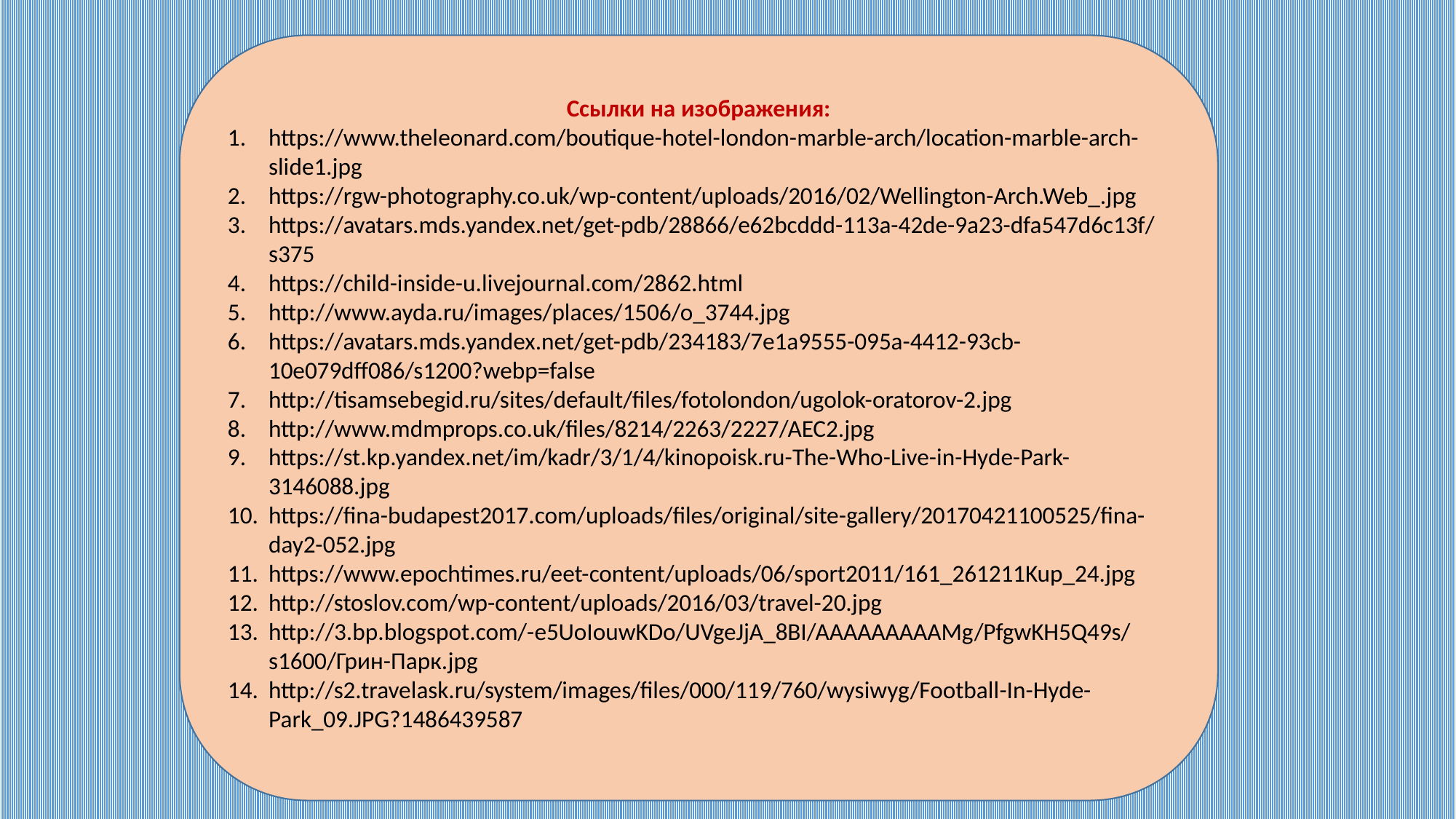

Ссылки на изображения:
https://www.theleonard.com/boutique-hotel-london-marble-arch/location-marble-arch-slide1.jpg
https://rgw-photography.co.uk/wp-content/uploads/2016/02/Wellington-Arch.Web_.jpg
https://avatars.mds.yandex.net/get-pdb/28866/e62bcddd-113a-42de-9a23-dfa547d6c13f/s375
https://child-inside-u.livejournal.com/2862.html
http://www.ayda.ru/images/places/1506/o_3744.jpg
https://avatars.mds.yandex.net/get-pdb/234183/7e1a9555-095a-4412-93cb-10e079dff086/s1200?webp=false
http://tisamsebegid.ru/sites/default/files/fotolondon/ugolok-oratorov-2.jpg
http://www.mdmprops.co.uk/files/8214/2263/2227/AEC2.jpg
https://st.kp.yandex.net/im/kadr/3/1/4/kinopoisk.ru-The-Who-Live-in-Hyde-Park-3146088.jpg
https://fina-budapest2017.com/uploads/files/original/site-gallery/20170421100525/fina-day2-052.jpg
https://www.epochtimes.ru/eet-content/uploads/06/sport2011/161_261211Kup_24.jpg
http://stoslov.com/wp-content/uploads/2016/03/travel-20.jpg
http://3.bp.blogspot.com/-e5UoIouwKDo/UVgeJjA_8BI/AAAAAAAAAMg/PfgwKH5Q49s/s1600/Грин-Парк.jpg
http://s2.travelask.ru/system/images/files/000/119/760/wysiwyg/Football-In-Hyde-Park_09.JPG?1486439587